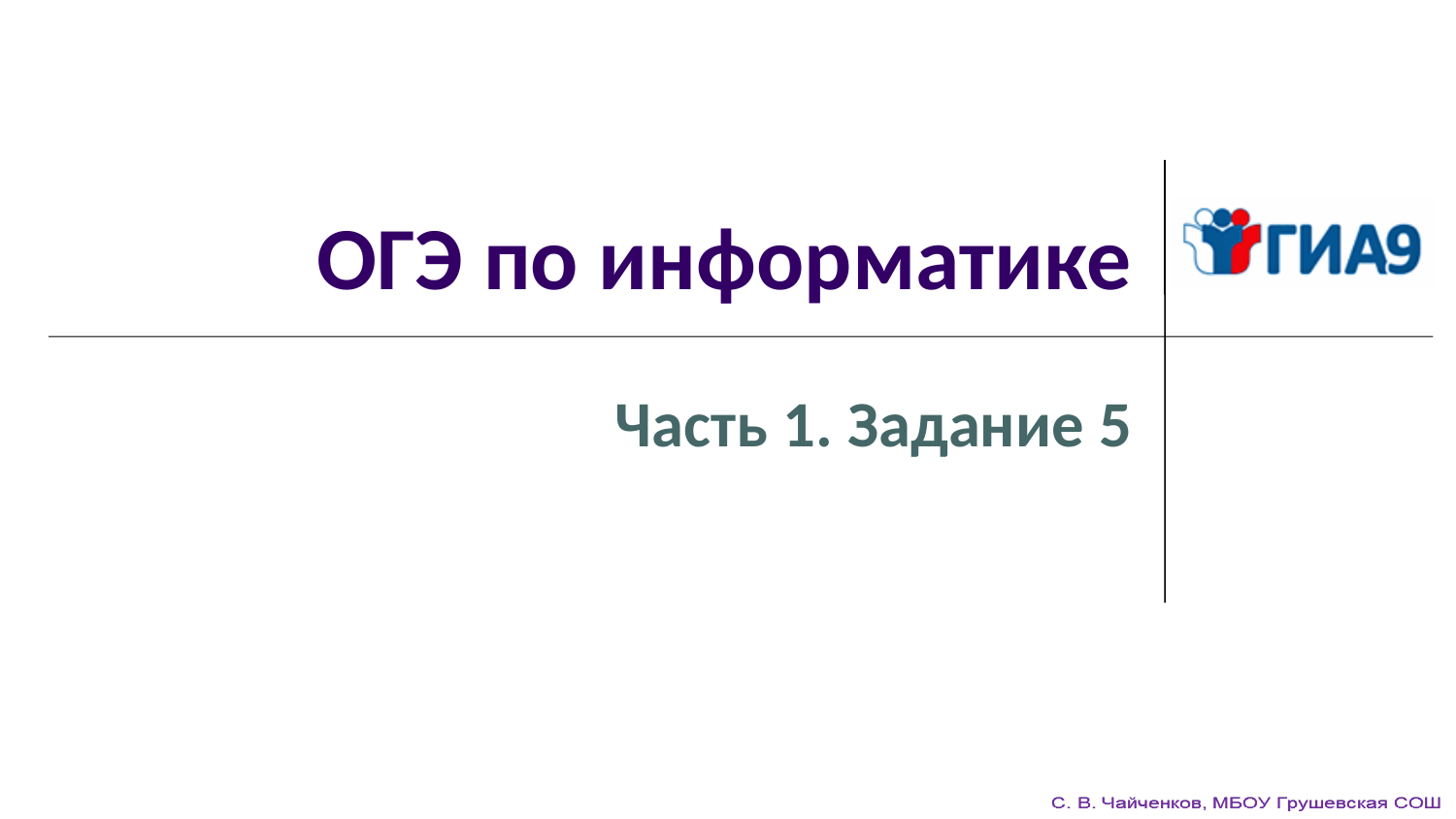

# ОГЭ по информатике
Часть 1. Задание 5